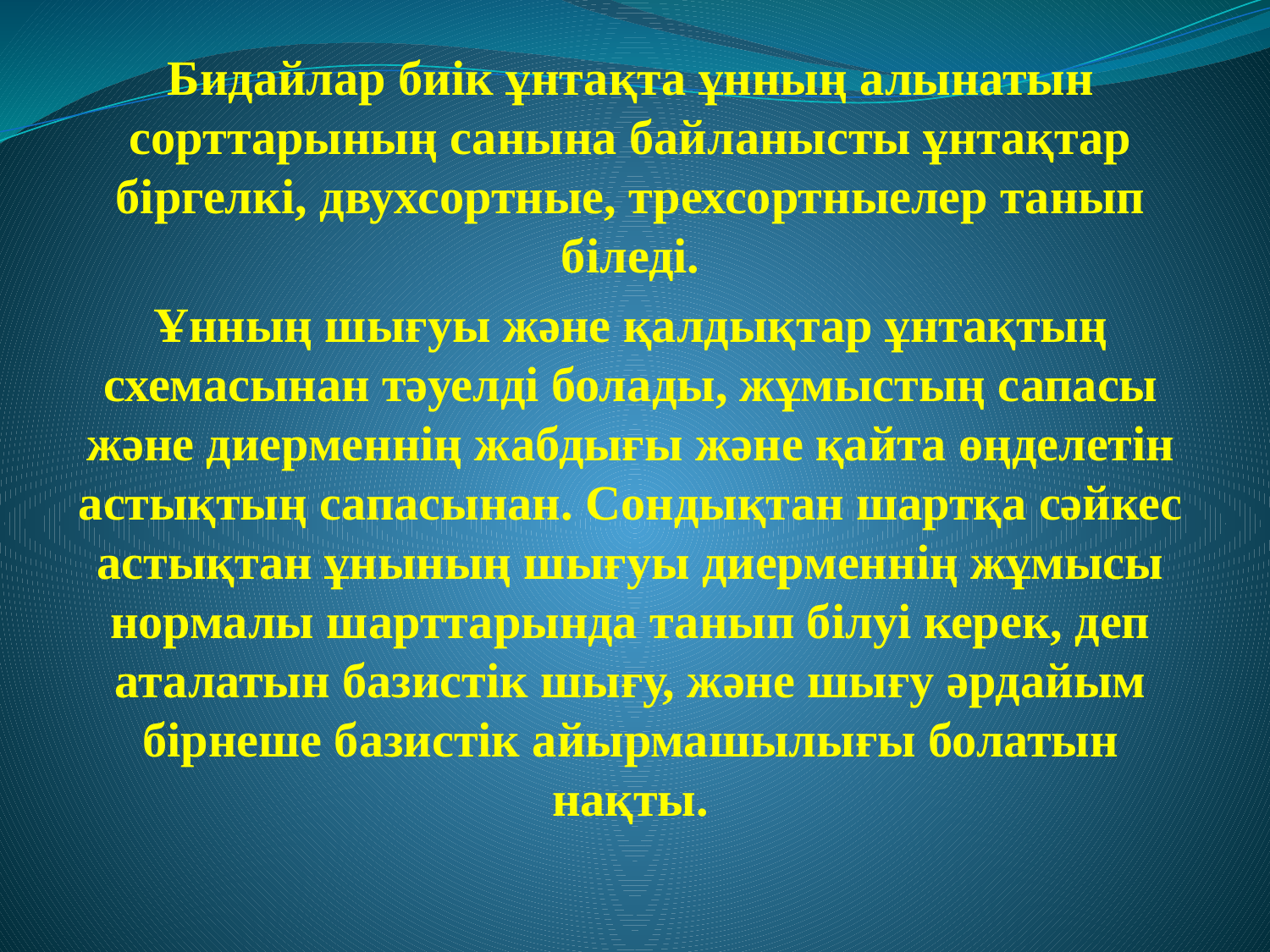

Бидайлар биiк ұнтақта ұнның алынатын сорттарының санына байланысты ұнтақтар бiргелкi, двухсортные, трехсортныелер танып бiледi.
Ұнның шығуы және қалдықтар ұнтақтың схемасынан тәуелдi болады, жұмыстың сапасы және диерменнiң жабдығы және қайта өңделетiн астықтың сапасынан. Сондықтан шартқа сәйкес астықтан ұнының шығуы диерменнiң жұмысы нормалы шарттарында танып бiлуi керек, деп аталатын базистiк шығу, және шығу әрдайым бiрнеше базистiк айырмашылығы болатын нақты.